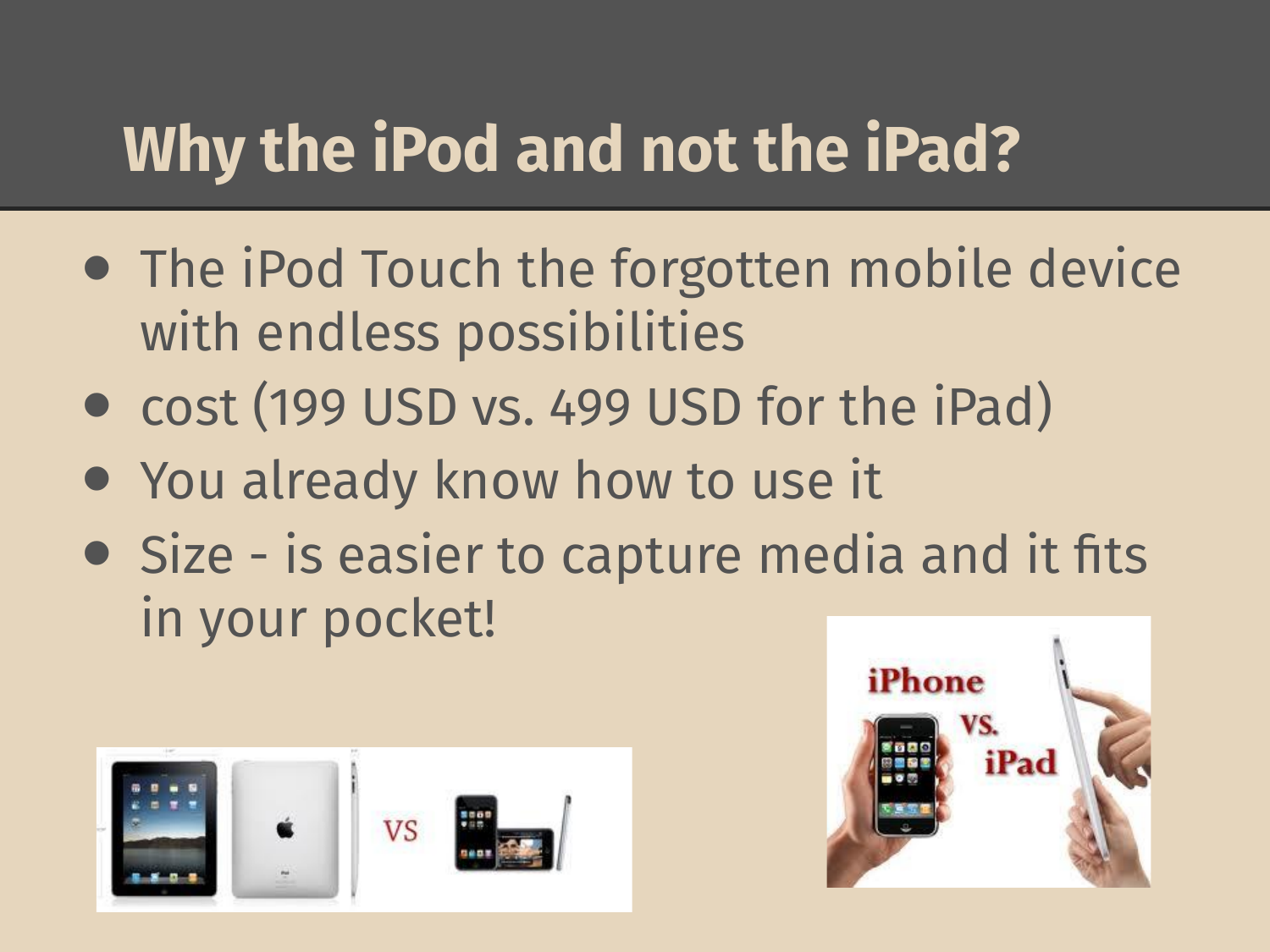

# Why the iPod and not the iPad?
The iPod Touch the forgotten mobile device with endless possibilities
cost (199 USD vs. 499 USD for the iPad)
You already know how to use it
Size - is easier to capture media and it fits in your pocket!